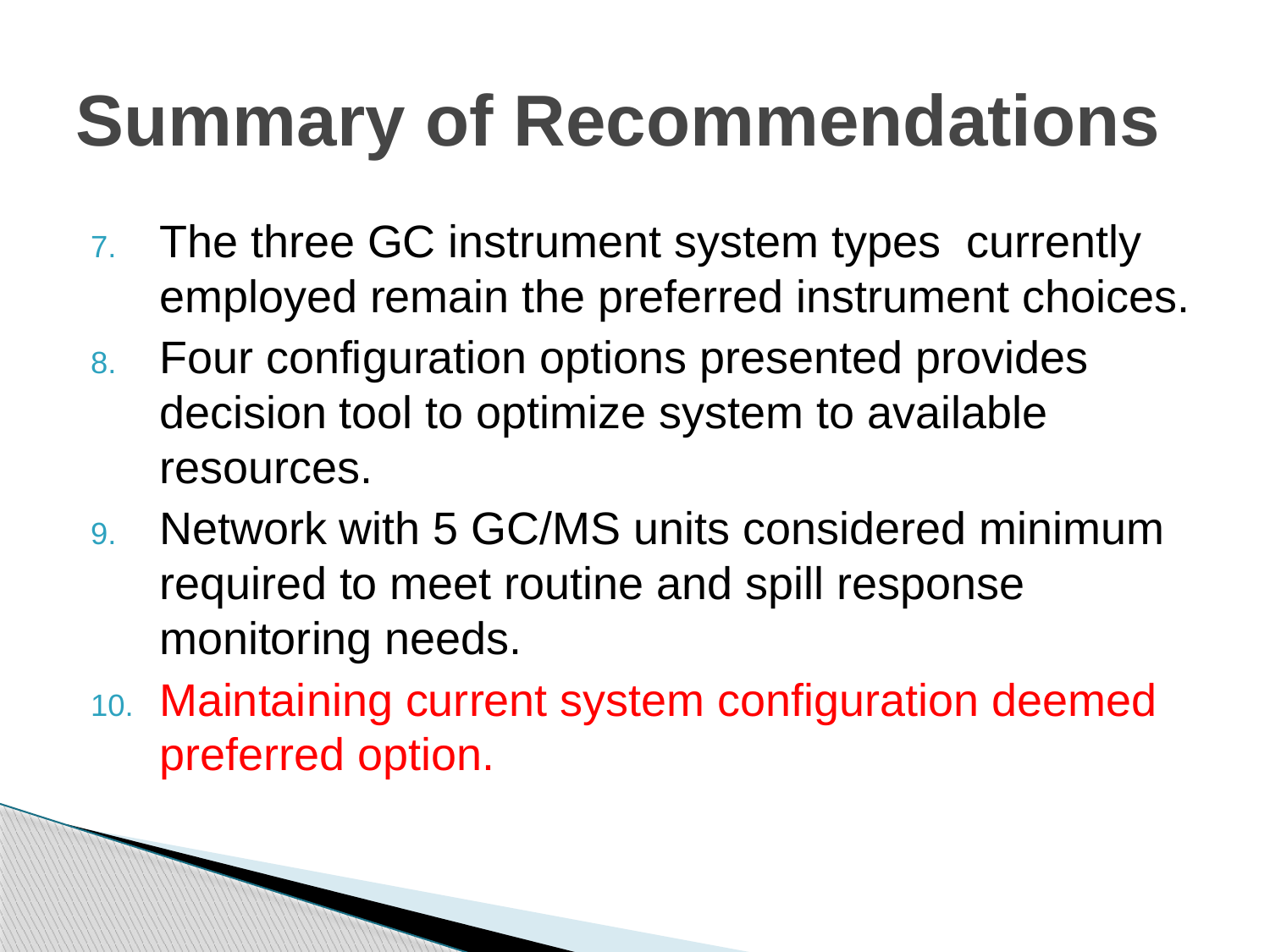

# Summary of Recommendations
The three GC instrument system types  currently employed remain the preferred instrument choices.
Four configuration options presented provides decision tool to optimize system to available resources.
Network with 5 GC/MS units considered minimum required to meet routine and spill response monitoring needs.
Maintaining current system configuration deemed preferred option.